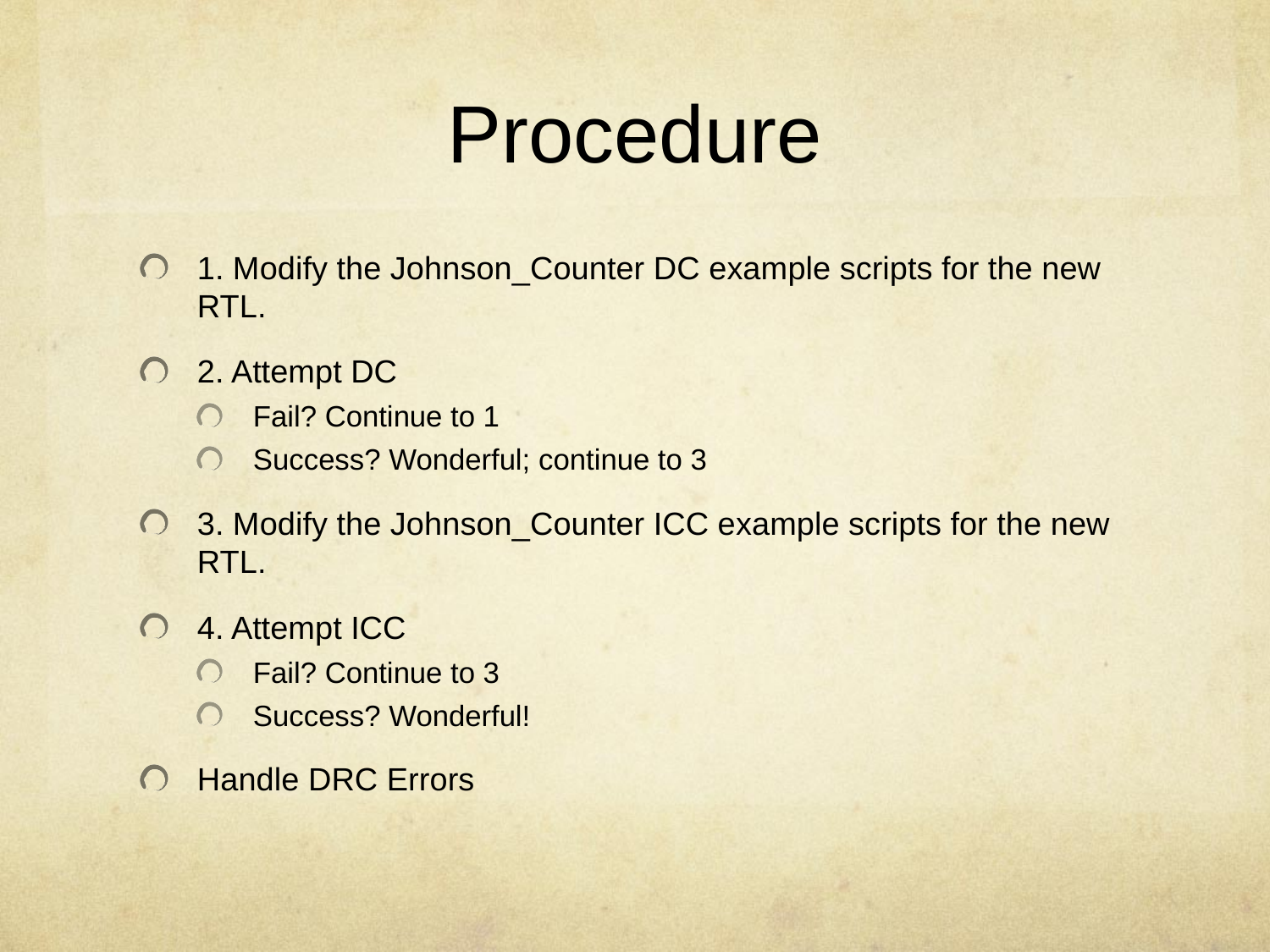

# Procedure
1. Modify the Johnson_Counter DC example scripts for the new RTL.
2. Attempt DC
Fail? Continue to 1
Success? Wonderful; continue to 3
3. Modify the Johnson_Counter ICC example scripts for the new RTL.
4. Attempt ICC
Fail? Continue to 3
Success? Wonderful!
Handle DRC Errors